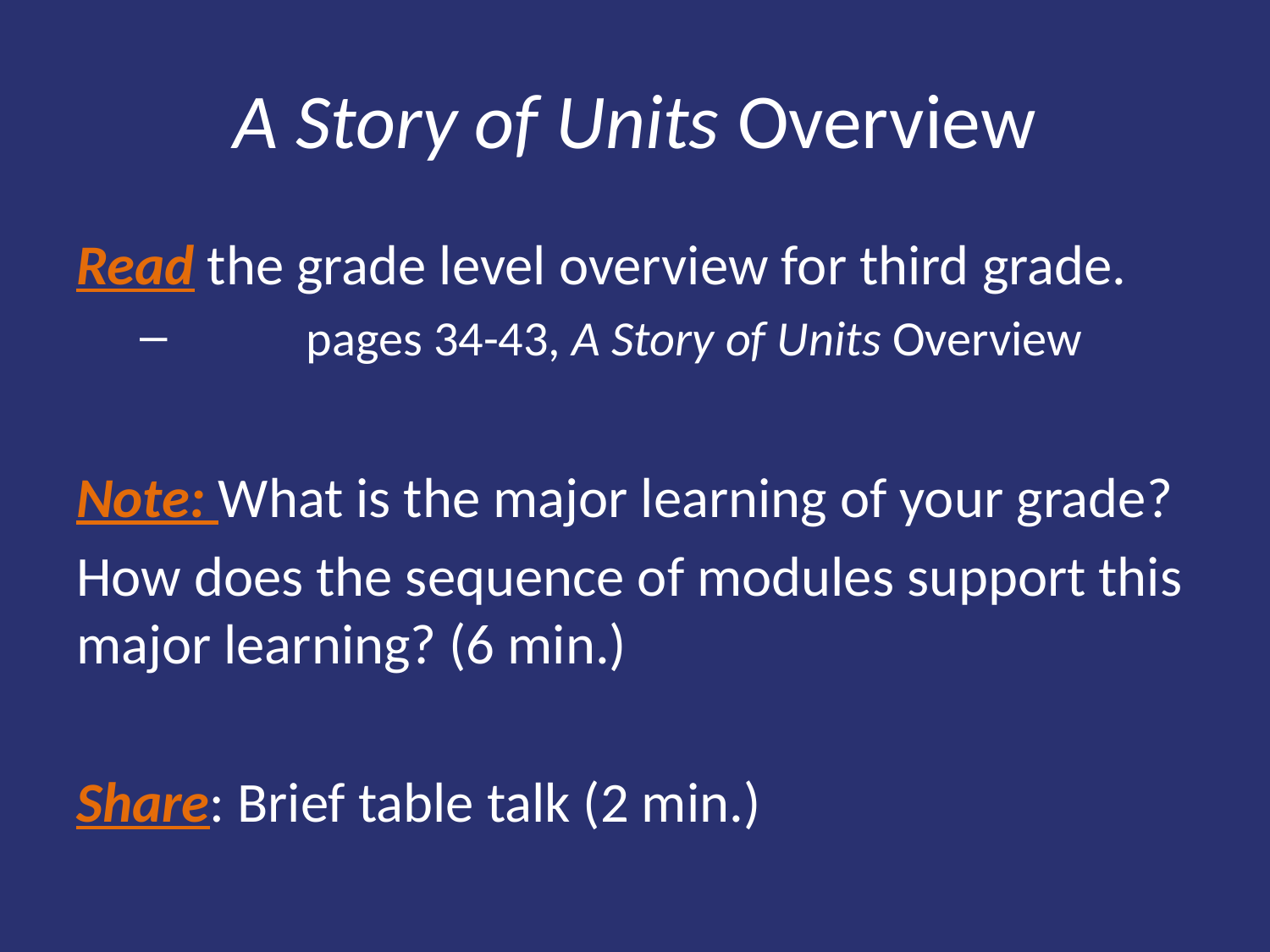

# A Story of Units Overview
Read the grade level overview for third grade.
	pages 34-43, A Story of Units Overview

Note: What is the major learning of your grade?
How does the sequence of modules support this major learning? (6 min.)

Share: Brief table talk (2 min.)